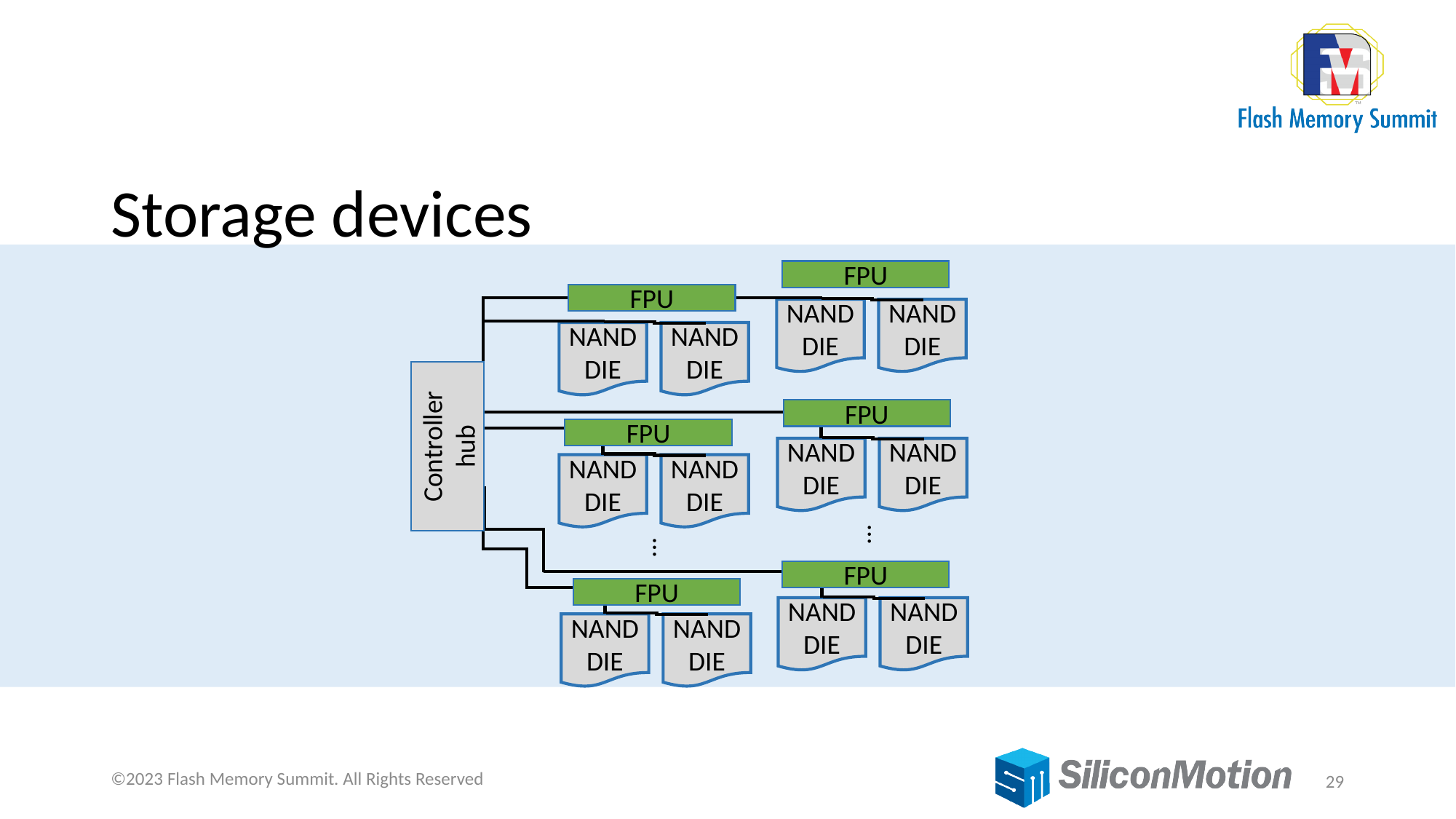

# Storage devices

FPU
FPU
NAND
DIE
NAND
DIE
NAND
DIE
NAND
DIE
FPU
Controller hub
FPU
NAND
DIE
NAND
DIE
NAND
DIE
NAND
DIE
…
…
FPU
FPU
NAND
DIE
NAND
DIE
NAND
DIE
NAND
DIE
©2023 Flash Memory Summit. All Rights Reserved
29